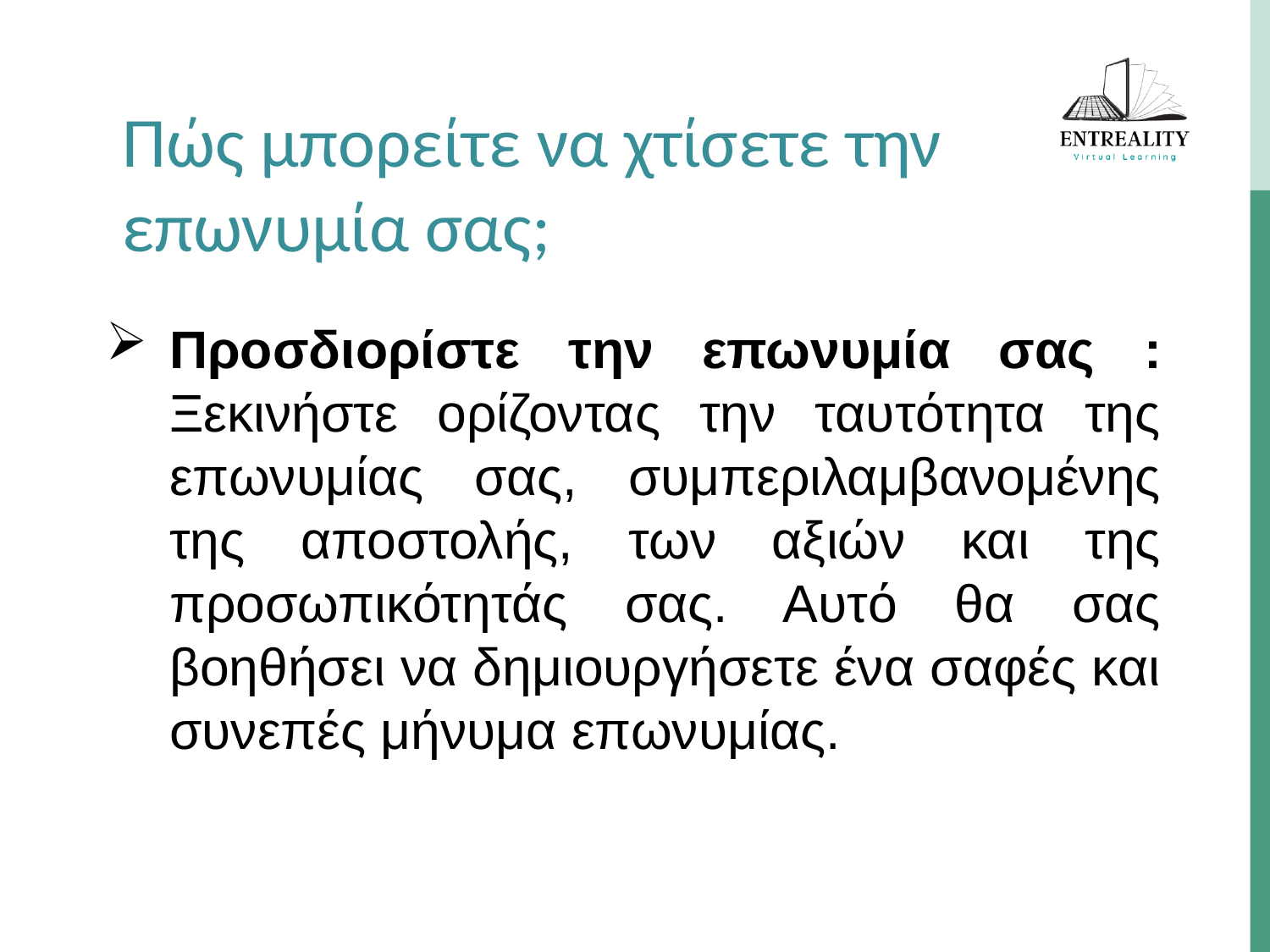

Πώς μπορείτε να χτίσετε την επωνυμία σας;
Προσδιορίστε την επωνυμία σας : Ξεκινήστε ορίζοντας την ταυτότητα της επωνυμίας σας, συμπεριλαμβανομένης της αποστολής, των αξιών και της προσωπικότητάς σας. Αυτό θα σας βοηθήσει να δημιουργήσετε ένα σαφές και συνεπές μήνυμα επωνυμίας.